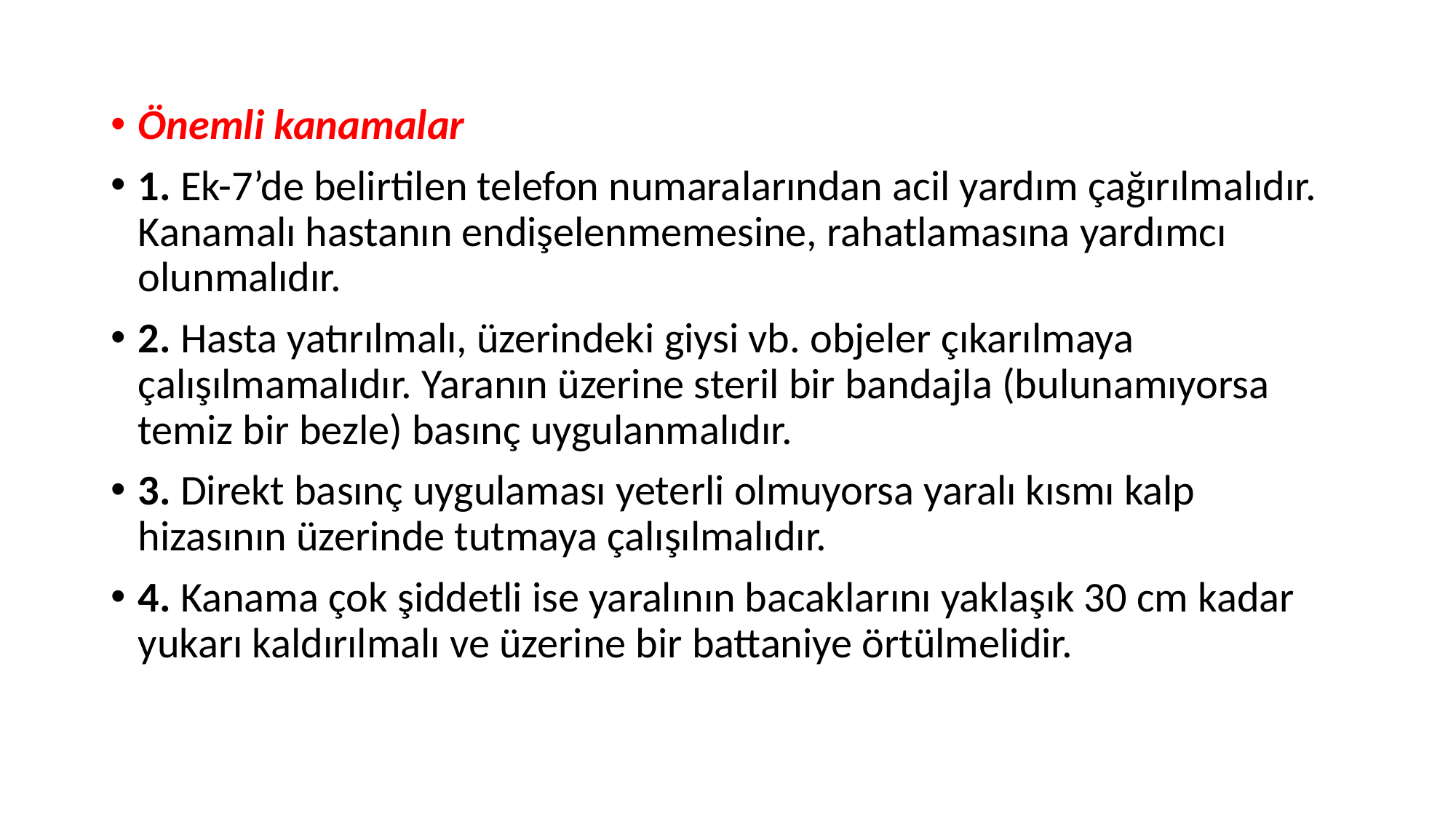

Önemli kanamalar
1. Ek-7’de belirtilen telefon numaralarından acil yardım çağırılmalıdır. Kanamalı hastanın endişelenmemesine, rahatlamasına yardımcı olunmalıdır.
2. Hasta yatırılmalı, üzerindeki giysi vb. objeler çıkarılmaya çalışılmamalıdır. Yaranın üzerine steril bir bandajla (bulunamıyorsa temiz bir bezle) basınç uygulanmalıdır.
3. Direkt basınç uygulaması yeterli olmuyorsa yaralı kısmı kalp hizasının üzerinde tutmaya çalışılmalıdır.
4. Kanama çok şiddetli ise yaralının bacaklarını yaklaşık 30 cm kadar yukarı kaldırılmalı ve üzerine bir battaniye örtülmelidir.